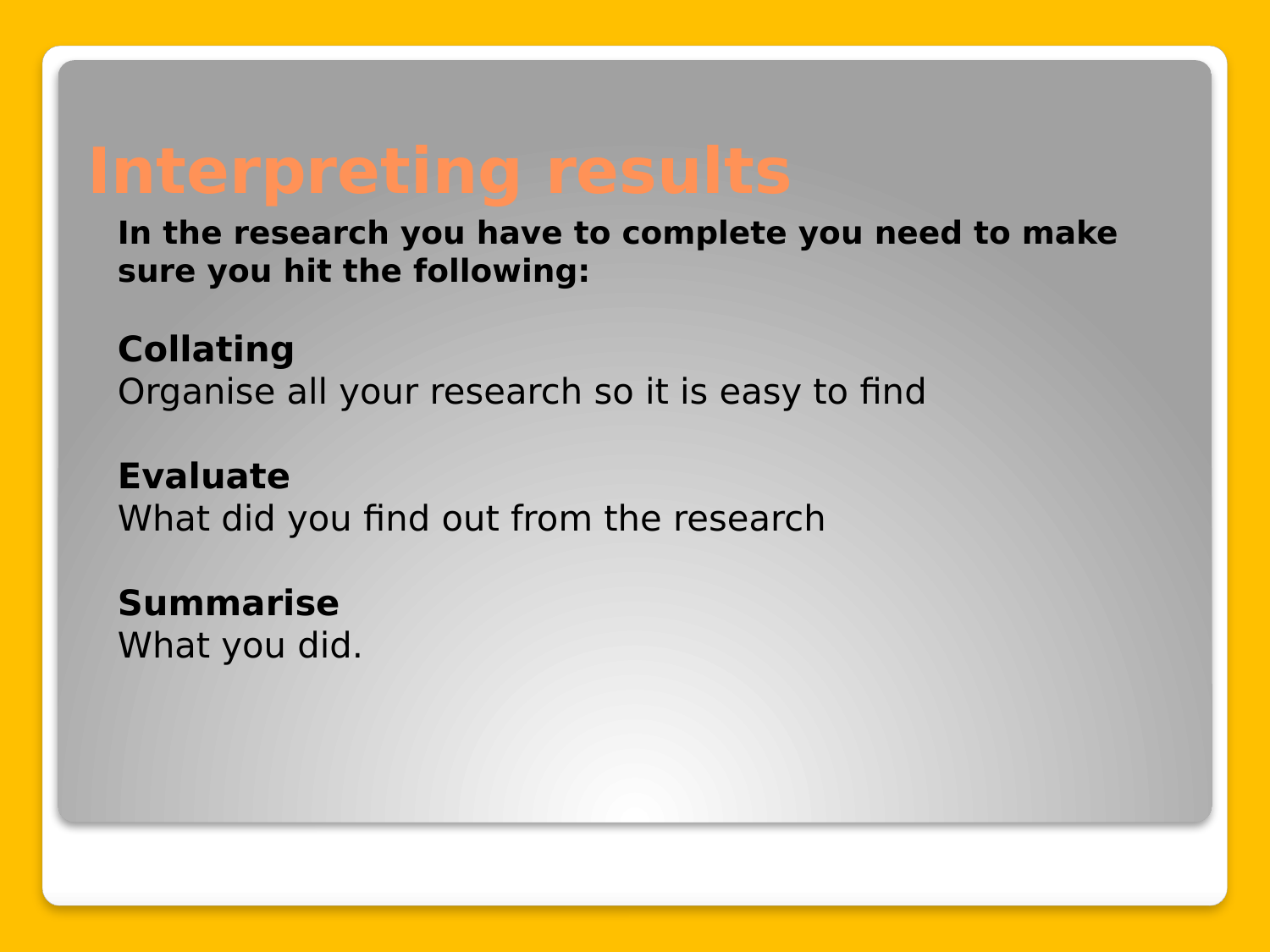

# Interpreting results
In the research you have to complete you need to make sure you hit the following:

Collating
Organise all your research so it is easy to find

Evaluate
What did you find out from the research

Summarise
What you did.